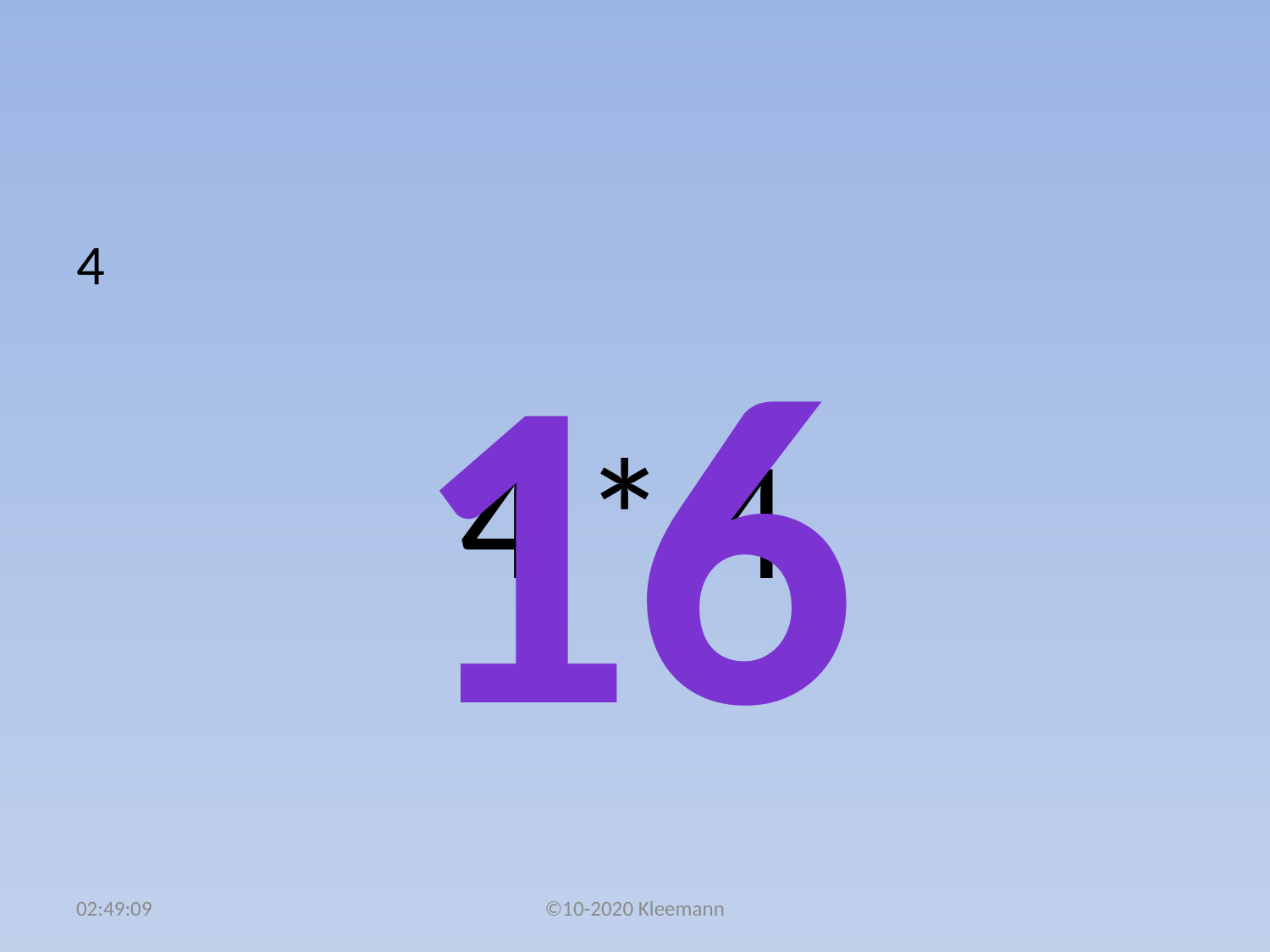

#
4

          4 * 4
16
02:49:09
©10-2020 Kleemann